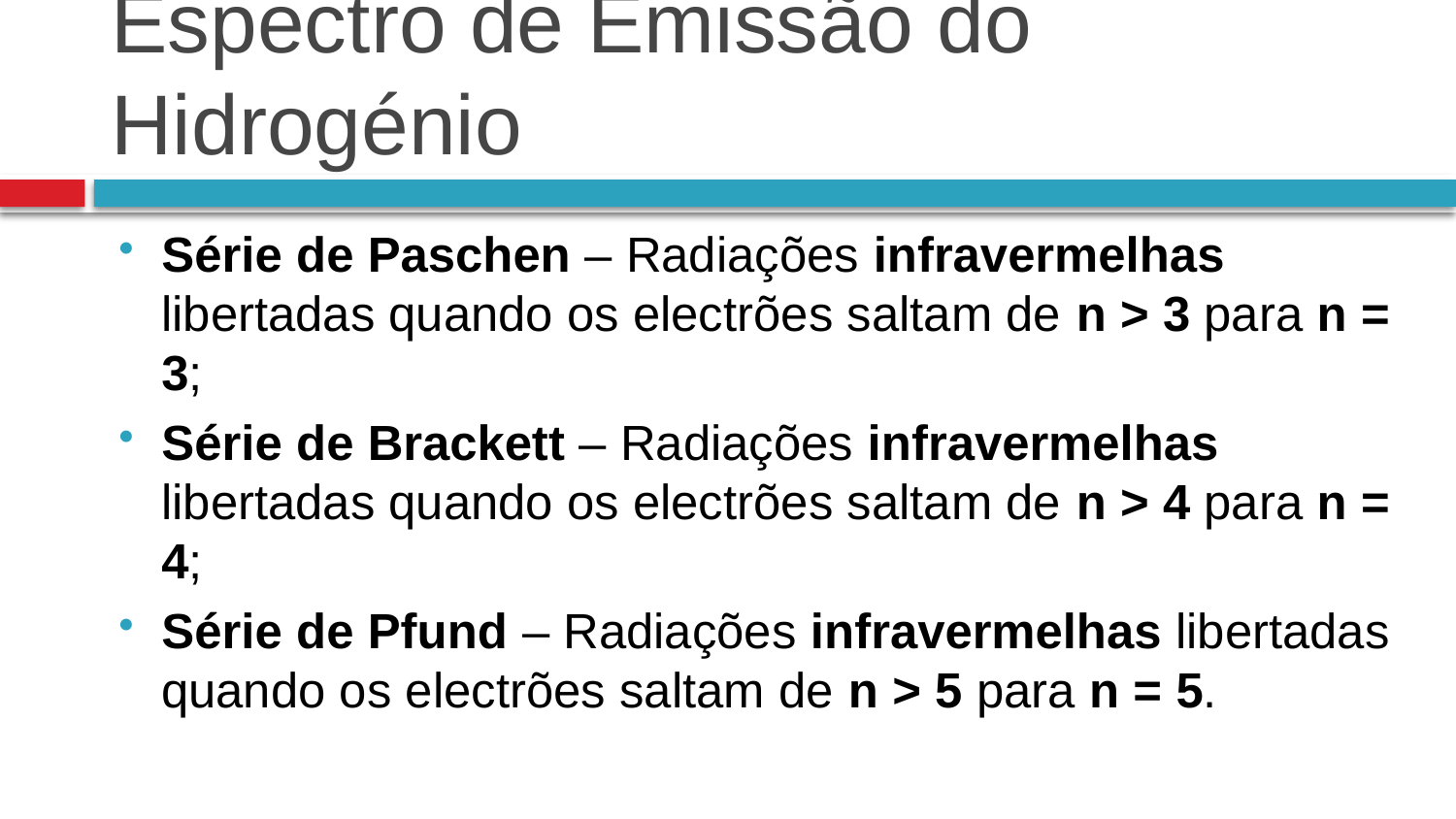

# Espectro de Emissão do Hidrogénio
Série de Paschen – Radiações infravermelhas libertadas quando os electrões saltam de n > 3 para n = 3;
Série de Brackett – Radiações infravermelhas libertadas quando os electrões saltam de n > 4 para n = 4;
Série de Pfund – Radiações infravermelhas libertadas quando os electrões saltam de n > 5 para n = 5.